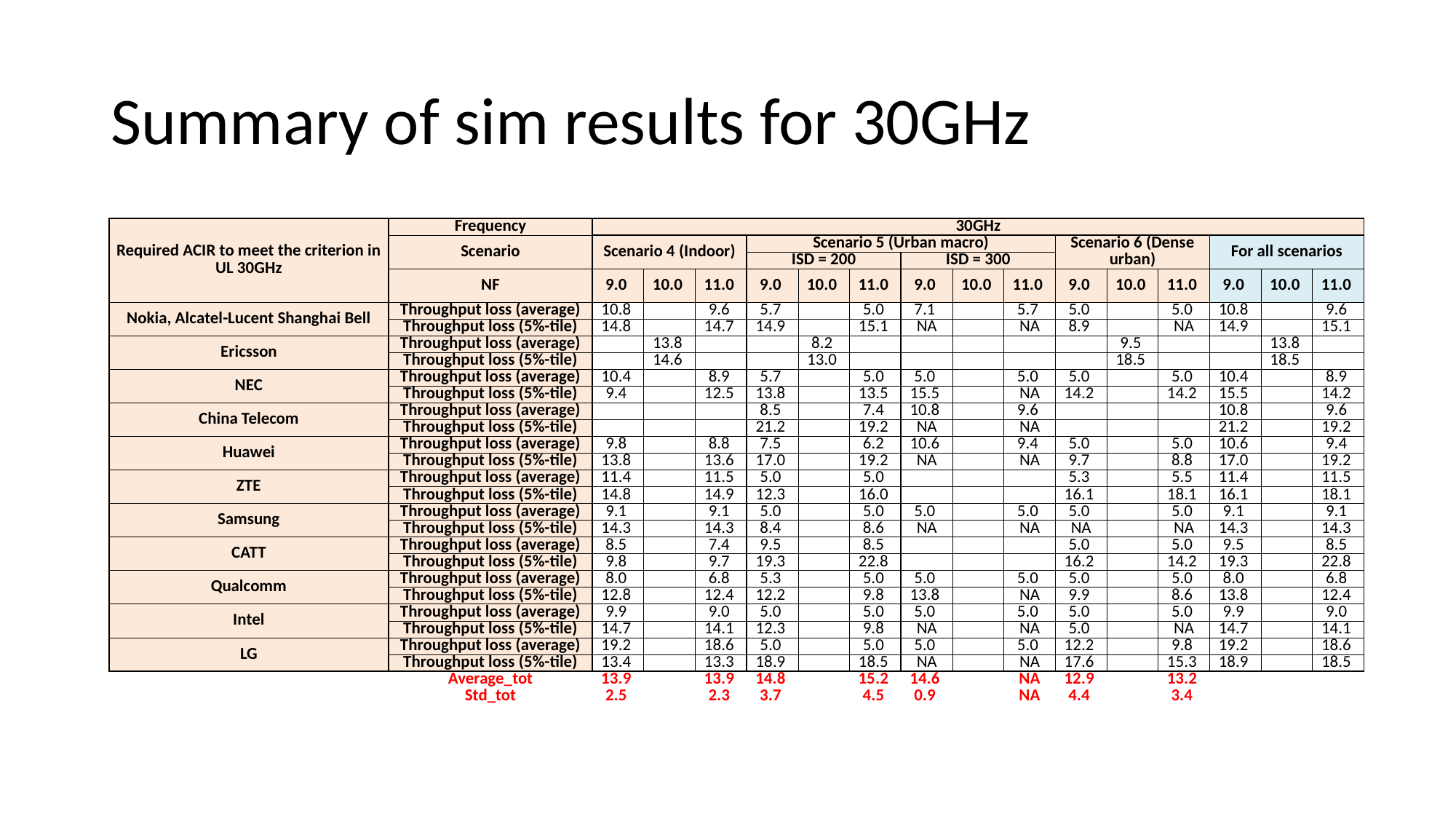

# Summary of sim results for 30GHz
| Required ACIR to meet the criterion in UL 30GHz | Frequency | 30GHz |  |  |  |  |  |  |  |  |  |  |  |  |  |  |
| --- | --- | --- | --- | --- | --- | --- | --- | --- | --- | --- | --- | --- | --- | --- | --- | --- |
|  | Scenario | Scenario 4 (Indoor) |  |  | Scenario 5 (Urban macro) |  |  |  |  |  | Scenario 6 (Dense urban) |  |  | For all scenarios |  |  |
|  |  |  |  |  | ISD = 200 |  |  | ISD = 300 |  |  |  |  |  |  |  |  |
|  | NF | 9.0 | 10.0 | 11.0 | 9.0 | 10.0 | 11.0 | 9.0 | 10.0 | 11.0 | 9.0 | 10.0 | 11.0 | 9.0 | 10.0 | 11.0 |
| Nokia, Alcatel-Lucent Shanghai Bell | Throughput loss (average) | 10.8 |  | 9.6 | 5.7 |  | 5.0 | 7.1 |  | 5.7 | 5.0 |  | 5.0 | 10.8 |  | 9.6 |
|  | Throughput loss (5%-tile) | 14.8 |  | 14.7 | 14.9 |  | 15.1 | NA |  | NA | 8.9 |  | NA | 14.9 |  | 15.1 |
| Ericsson | Throughput loss (average) |  | 13.8 |  |  | 8.2 |  |  |  |  |  | 9.5 |  |  | 13.8 |  |
|  | Throughput loss (5%-tile) |  | 14.6 |  |  | 13.0 |  |  |  |  |  | 18.5 |  |  | 18.5 |  |
| NEC | Throughput loss (average) | 10.4 |  | 8.9 | 5.7 |  | 5.0 | 5.0 |  | 5.0 | 5.0 |  | 5.0 | 10.4 |  | 8.9 |
|  | Throughput loss (5%-tile) | 9.4 |  | 12.5 | 13.8 |  | 13.5 | 15.5 |  | NA | 14.2 |  | 14.2 | 15.5 |  | 14.2 |
| China Telecom | Throughput loss (average) |  |  |  | 8.5 |  | 7.4 | 10.8 |  | 9.6 |  |  |  | 10.8 |  | 9.6 |
|  | Throughput loss (5%-tile) |  |  |  | 21.2 |  | 19.2 | NA |  | NA |  |  |  | 21.2 |  | 19.2 |
| Huawei | Throughput loss (average) | 9.8 |  | 8.8 | 7.5 |  | 6.2 | 10.6 |  | 9.4 | 5.0 |  | 5.0 | 10.6 |  | 9.4 |
|  | Throughput loss (5%-tile) | 13.8 |  | 13.6 | 17.0 |  | 19.2 | NA |  | NA | 9.7 |  | 8.8 | 17.0 |  | 19.2 |
| ZTE | Throughput loss (average) | 11.4 |  | 11.5 | 5.0 |  | 5.0 |  |  |  | 5.3 |  | 5.5 | 11.4 |  | 11.5 |
|  | Throughput loss (5%-tile) | 14.8 |  | 14.9 | 12.3 |  | 16.0 |  |  |  | 16.1 |  | 18.1 | 16.1 |  | 18.1 |
| Samsung | Throughput loss (average) | 9.1 |  | 9.1 | 5.0 |  | 5.0 | 5.0 |  | 5.0 | 5.0 |  | 5.0 | 9.1 |  | 9.1 |
|  | Throughput loss (5%-tile) | 14.3 |  | 14.3 | 8.4 |  | 8.6 | NA |  | NA | NA |  | NA | 14.3 |  | 14.3 |
| CATT | Throughput loss (average) | 8.5 |  | 7.4 | 9.5 |  | 8.5 |  |  |  | 5.0 |  | 5.0 | 9.5 |  | 8.5 |
|  | Throughput loss (5%-tile) | 9.8 |  | 9.7 | 19.3 |  | 22.8 |  |  |  | 16.2 |  | 14.2 | 19.3 |  | 22.8 |
| Qualcomm | Throughput loss (average) | 8.0 |  | 6.8 | 5.3 |  | 5.0 | 5.0 |  | 5.0 | 5.0 |  | 5.0 | 8.0 |  | 6.8 |
|  | Throughput loss (5%-tile) | 12.8 |  | 12.4 | 12.2 |  | 9.8 | 13.8 |  | NA | 9.9 |  | 8.6 | 13.8 |  | 12.4 |
| Intel | Throughput loss (average) | 9.9 |  | 9.0 | 5.0 |  | 5.0 | 5.0 |  | 5.0 | 5.0 |  | 5.0 | 9.9 |  | 9.0 |
|  | Throughput loss (5%-tile) | 14.7 |  | 14.1 | 12.3 |  | 9.8 | NA |  | NA | 5.0 |  | NA | 14.7 |  | 14.1 |
| LG | Throughput loss (average) | 19.2 |  | 18.6 | 5.0 |  | 5.0 | 5.0 |  | 5.0 | 12.2 |  | 9.8 | 19.2 |  | 18.6 |
|  | Throughput loss (5%-tile) | 13.4 |  | 13.3 | 18.9 |  | 18.5 | NA |  | NA | 17.6 |  | 15.3 | 18.9 |  | 18.5 |
|  | Average\_tot | 13.9 |  | 13.9 | 14.8 |  | 15.2 | 14.6 |  | NA | 12.9 |  | 13.2 |  |  |  |
|  | Std\_tot | 2.5 |  | 2.3 | 3.7 |  | 4.5 | 0.9 |  | NA | 4.4 |  | 3.4 |  |  |  |